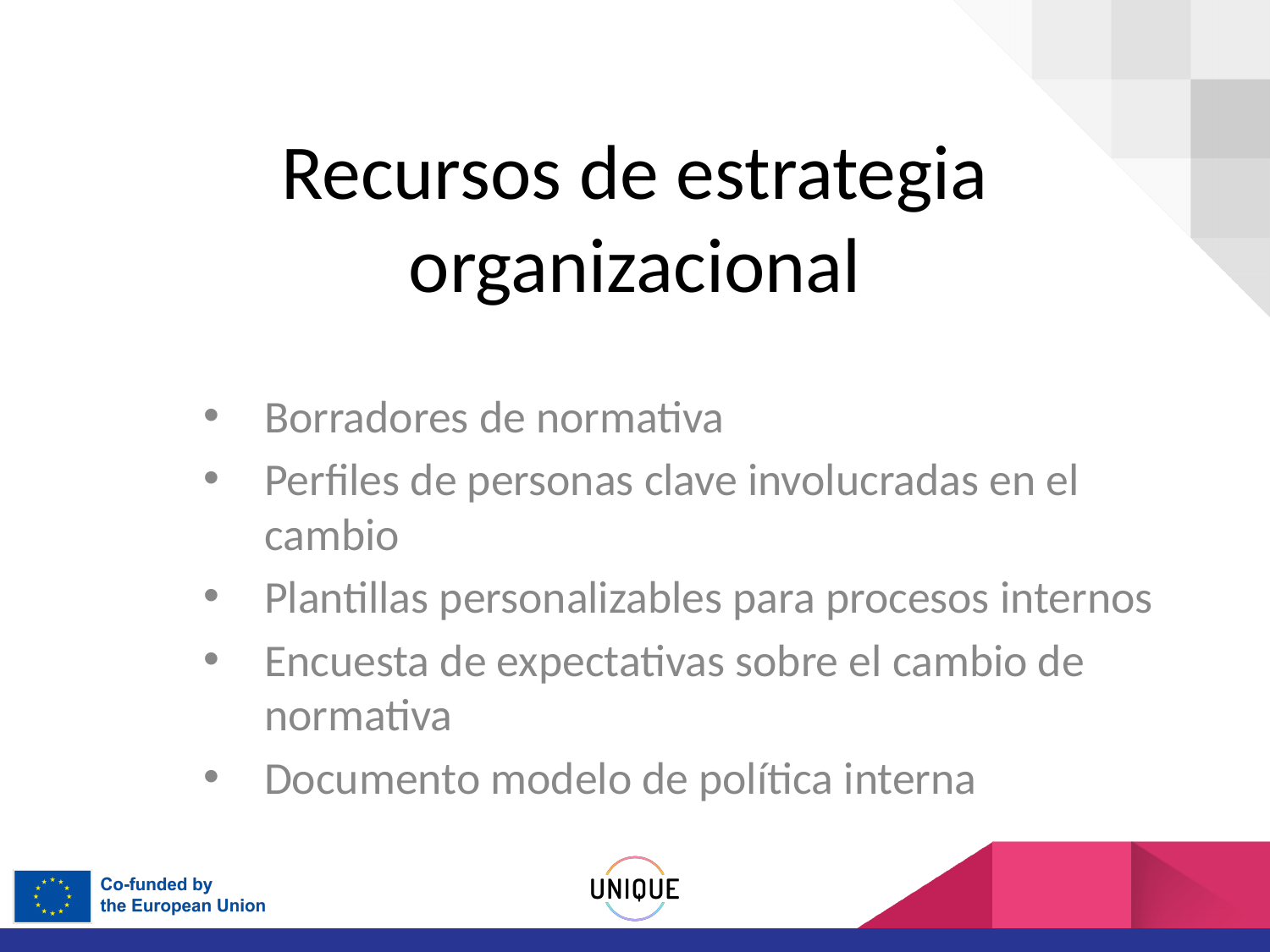

# Recursos de estrategia organizacional
Borradores de normativa
Perfiles de personas clave involucradas en el cambio
Plantillas personalizables para procesos internos
Encuesta de expectativas sobre el cambio de normativa
Documento modelo de política interna